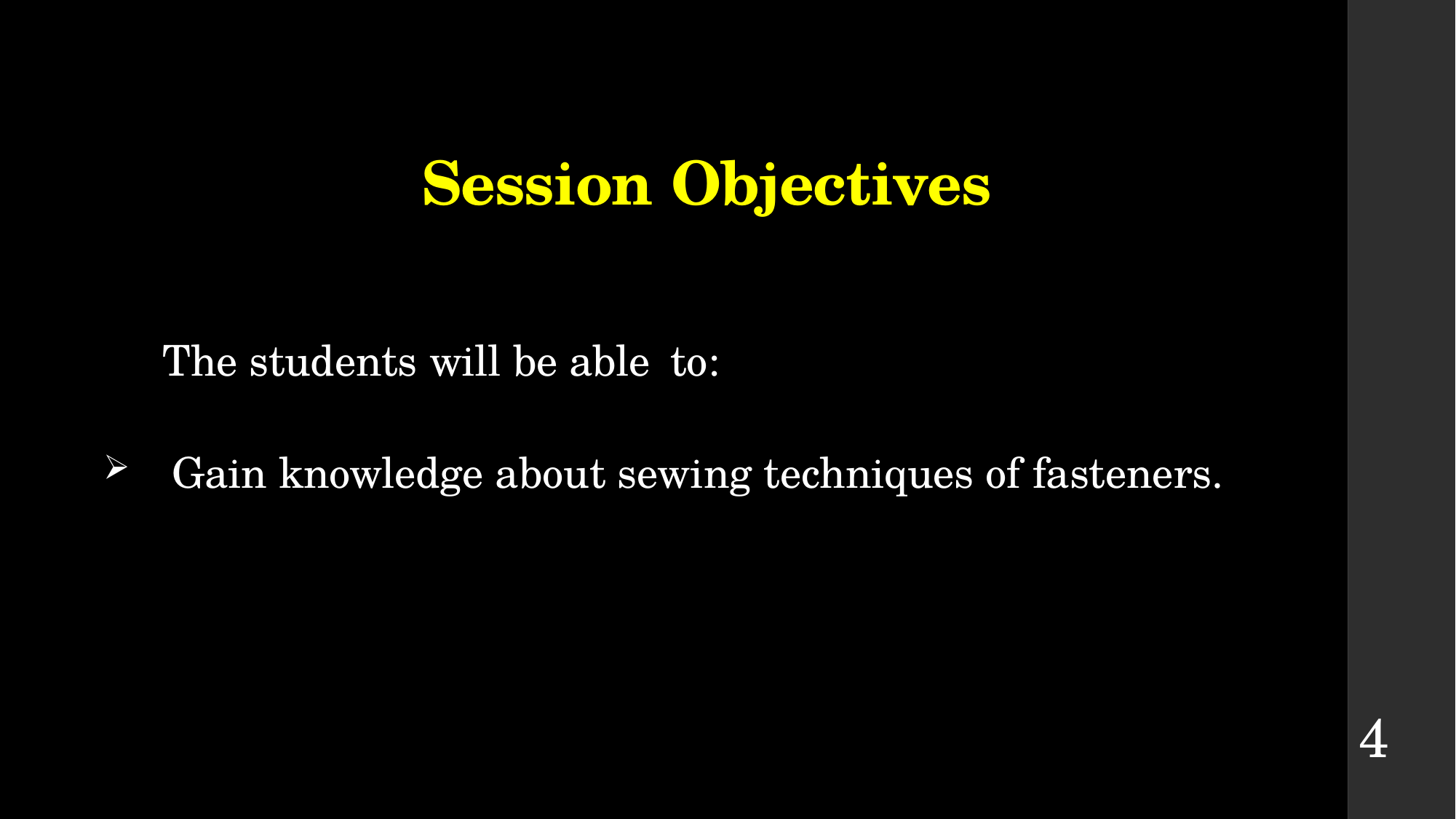

# Session Objectives
      The students will be able to:

Gain knowledge about sewing techniques of fasteners.
4